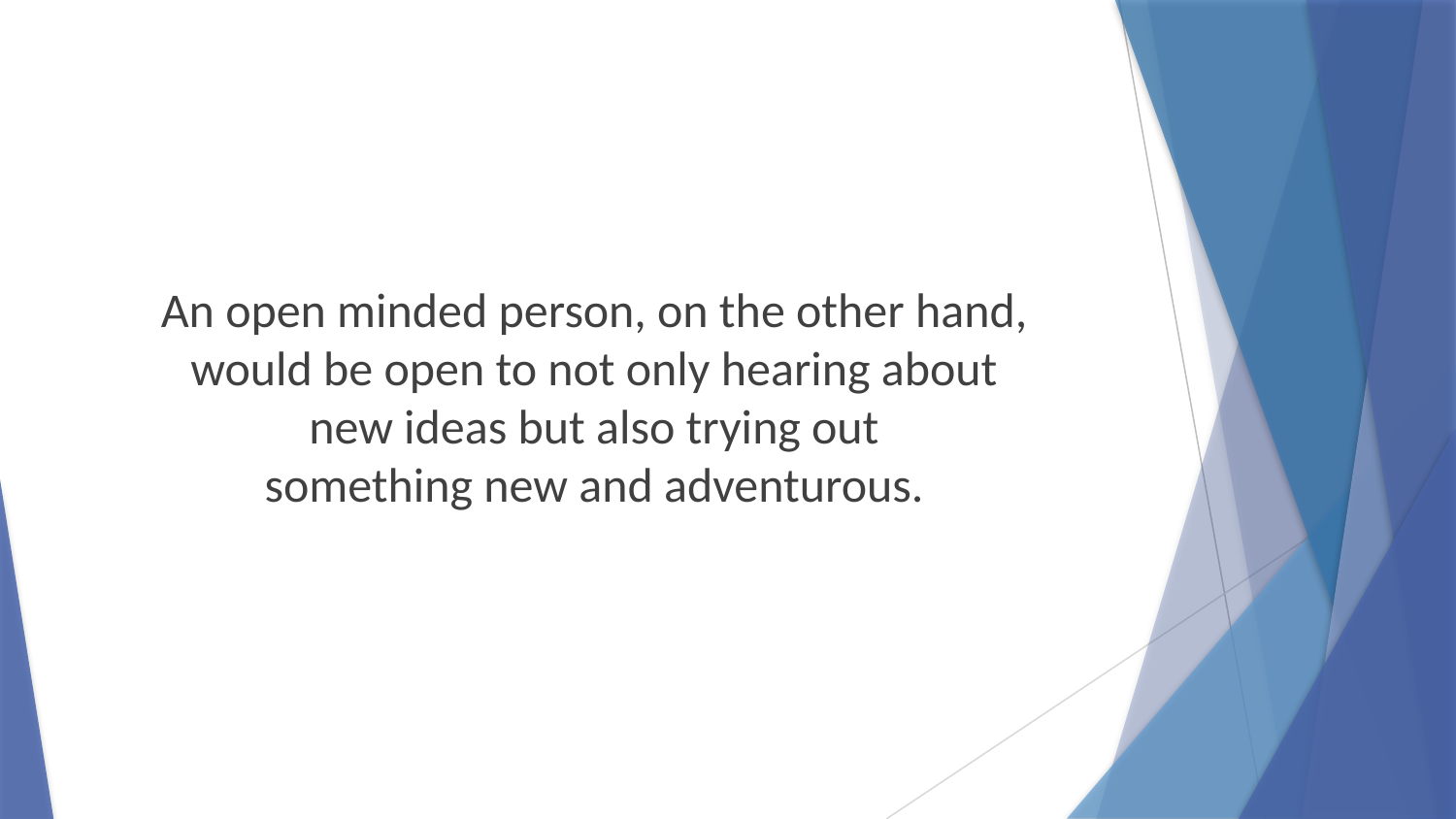

An open minded person, on the other hand, would be open to not only hearing about
new ideas but also trying out
something new and adventurous.